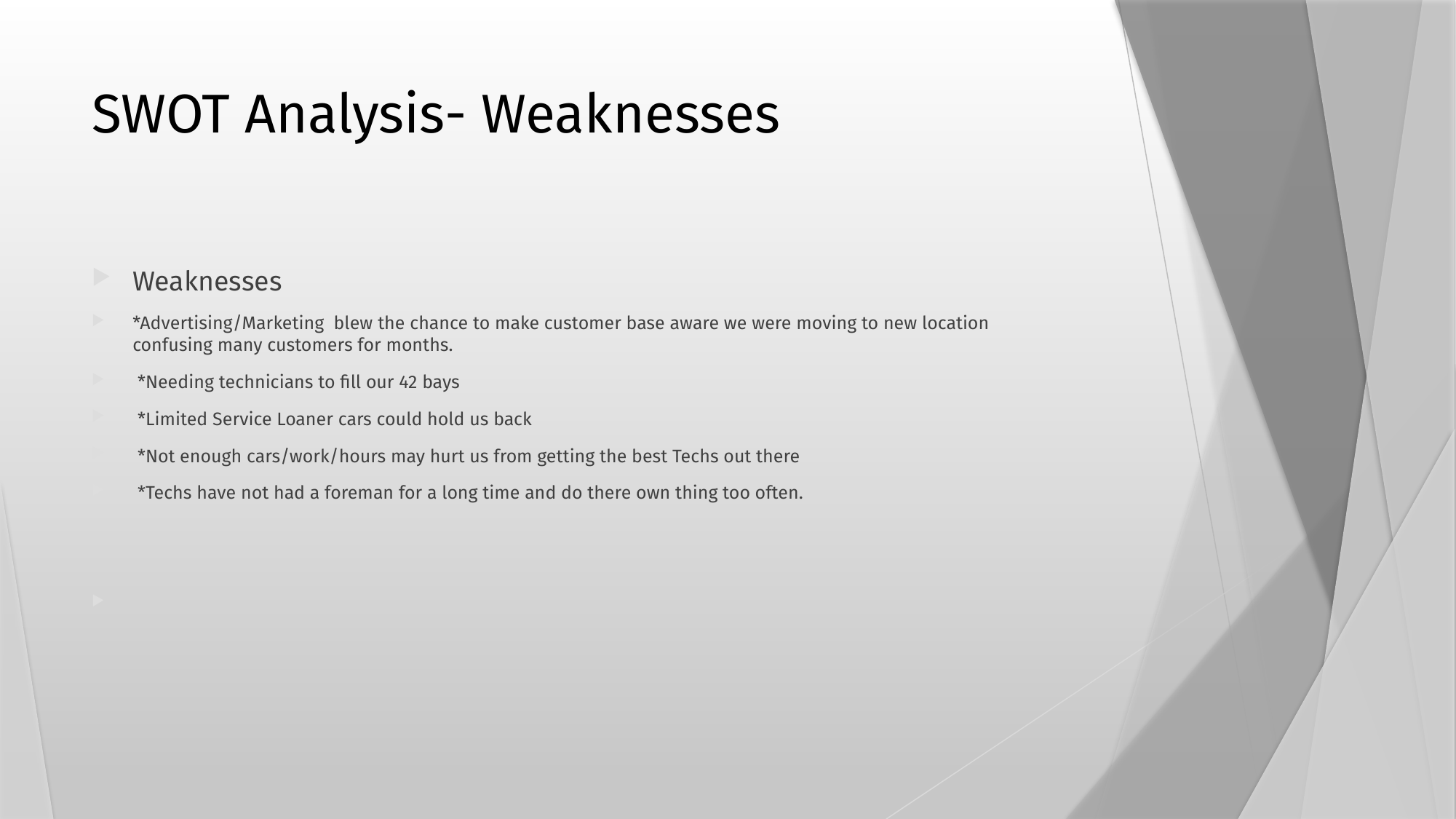

# SWOT Analysis- Weaknesses
Weaknesses
*Advertising/Marketing  blew the chance to make customer base aware we were moving to new location                confusing many customers for months.
 *Needing technicians to fill our 42 bays
 *Limited Service Loaner cars could hold us back
 *Not enough cars/work/hours may hurt us from getting the best Techs out there
 *Techs have not had a foreman for a long time and do there own thing too often.